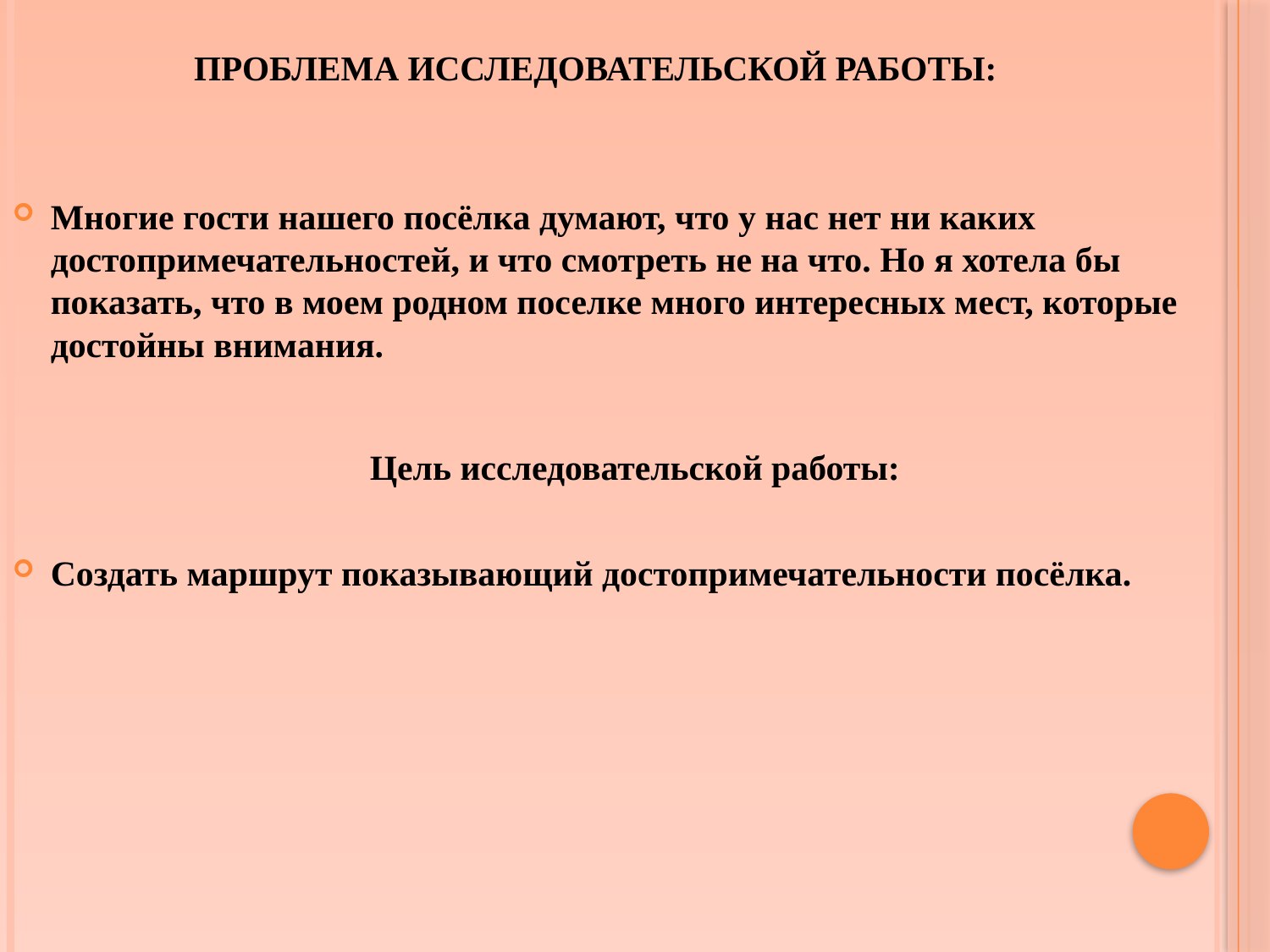

# Проблема исследовательской работы:
Многие гости нашего посёлка думают, что у нас нет ни каких достопримечательностей, и что смотреть не на что. Но я хотела бы показать, что в моем родном поселке много интересных мест, которые достойны внимания.

Цель исследовательской работы:

Создать маршрут показывающий достопримечательности посёлка.